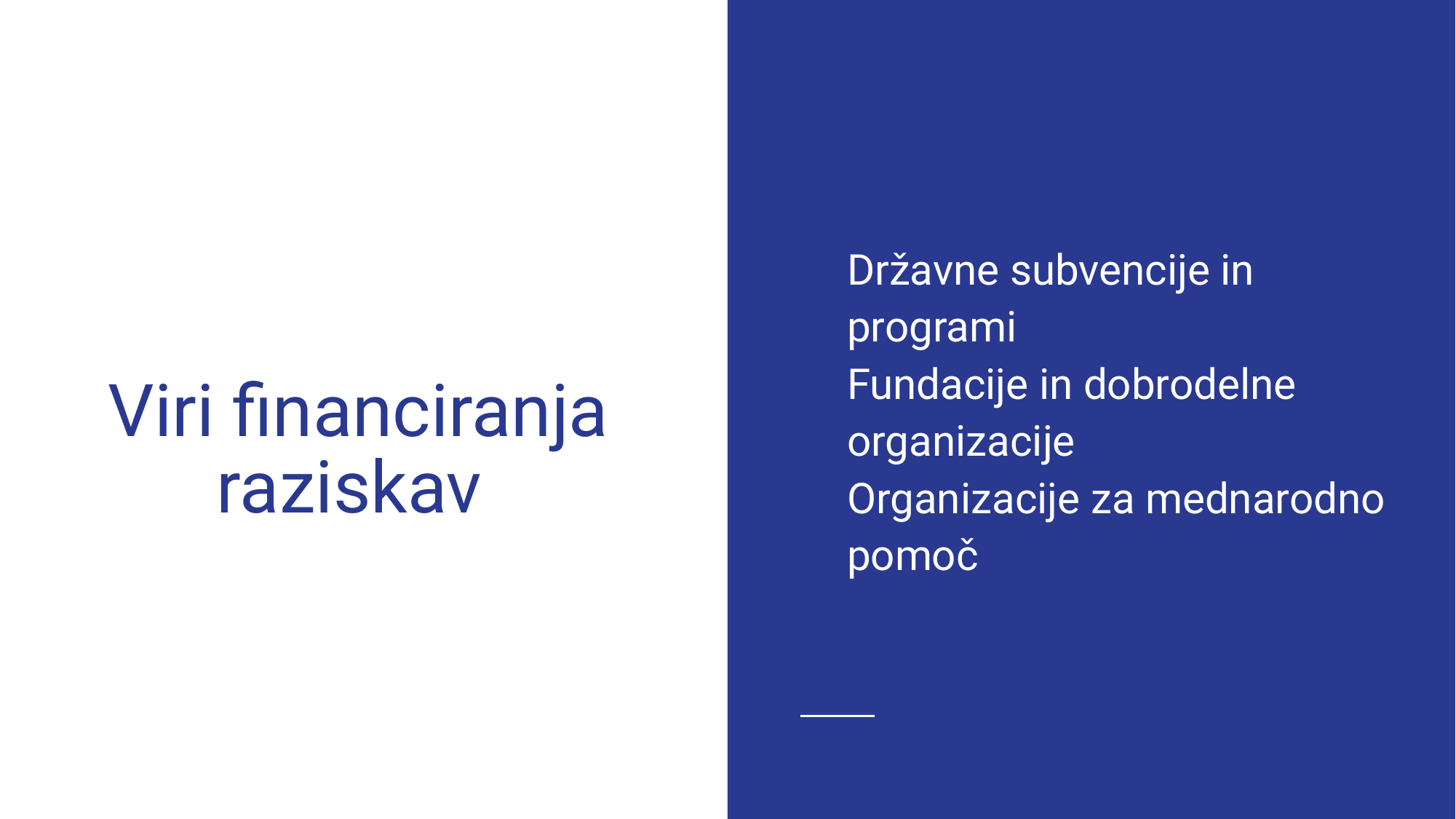

Državne subvencije in programi
Fundacije in dobrodelne organizacije
Organizacije za mednarodno pomoč
# Viri financiranja raziskav